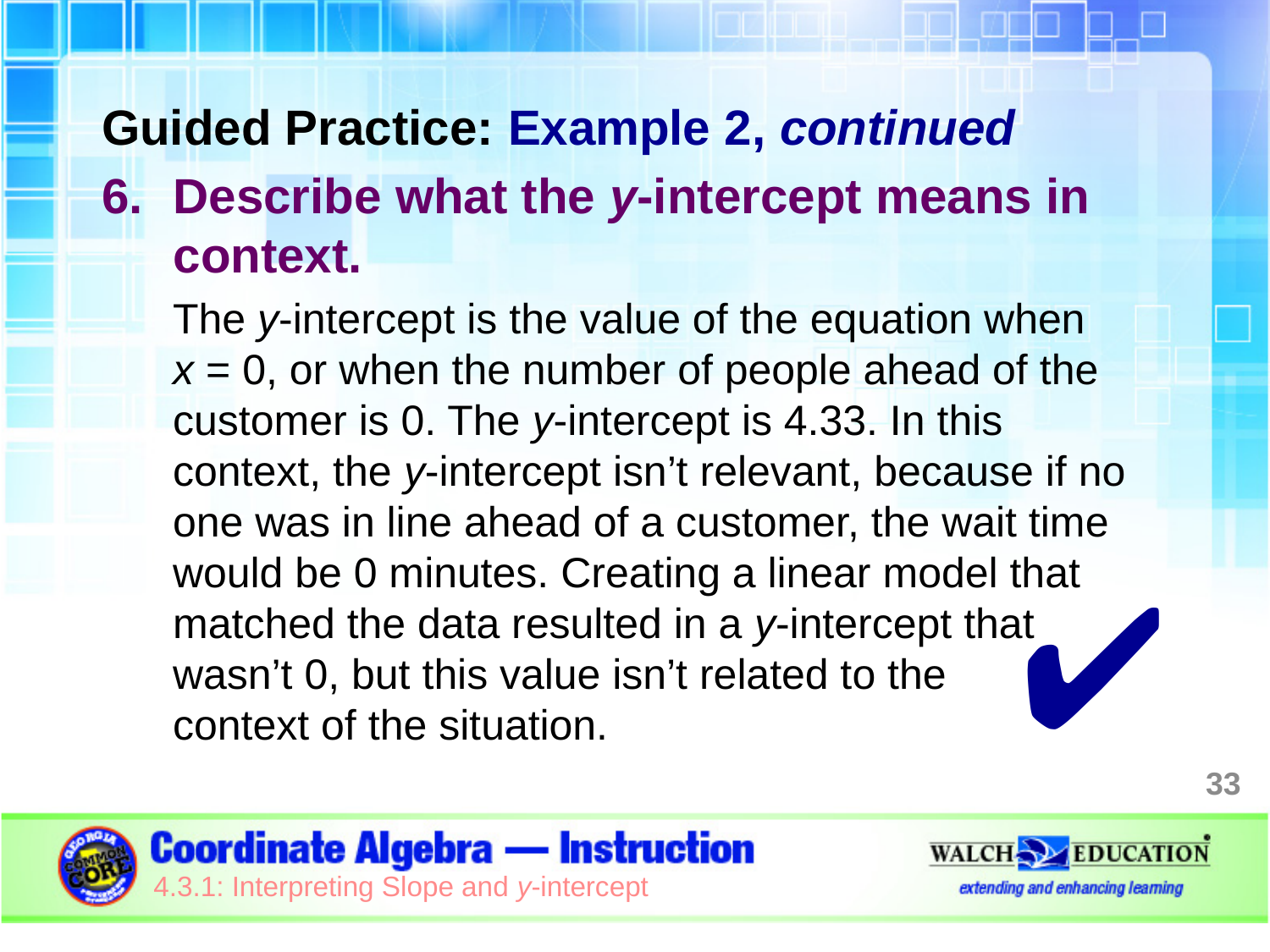

Guided Practice: Example 2, continued
Describe what the y-intercept means in context.
The y-intercept is the value of the equation when
x = 0, or when the number of people ahead of the customer is 0. The y-intercept is 4.33. In this context, the y-intercept isn’t relevant, because if no one was in line ahead of a customer, the wait time would be 0 minutes. Creating a linear model that matched the data resulted in a y-intercept that wasn’t 0, but this value isn’t related to the
context of the situation.

✔
33
4.3.1: Interpreting Slope and y-intercept